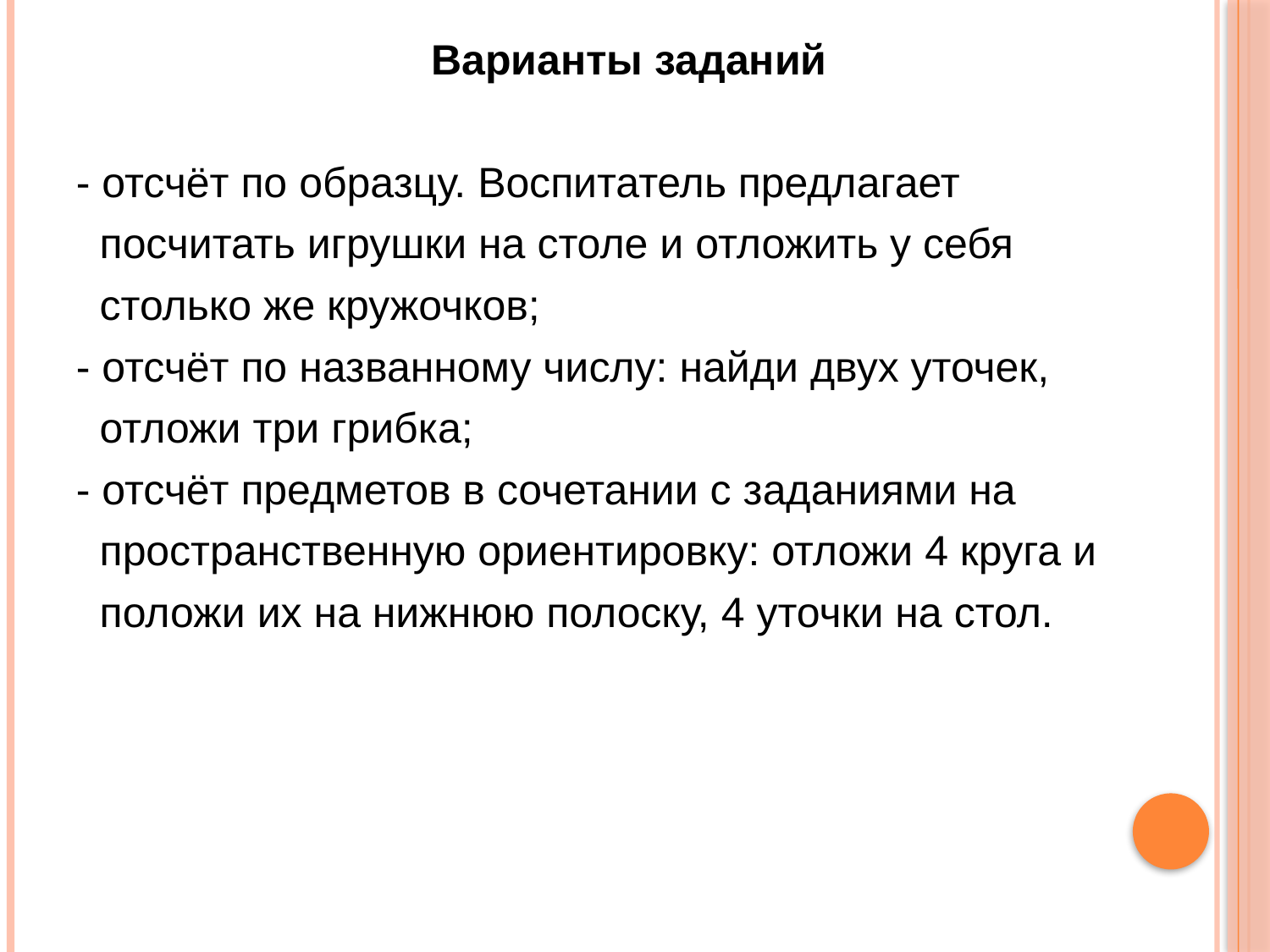

Варианты заданий

- отсчёт по образцу. Воспитатель предлагает
  посчитать игрушки на столе и отложить у себя
  столько же кружочков;
- отсчёт по названному числу: найди двух уточек,
  отложи три грибка;
- отсчёт предметов в сочетании с заданиями на
  пространственную ориентировку: отложи 4 круга и
  положи их на нижнюю полоску, 4 уточки на стол.